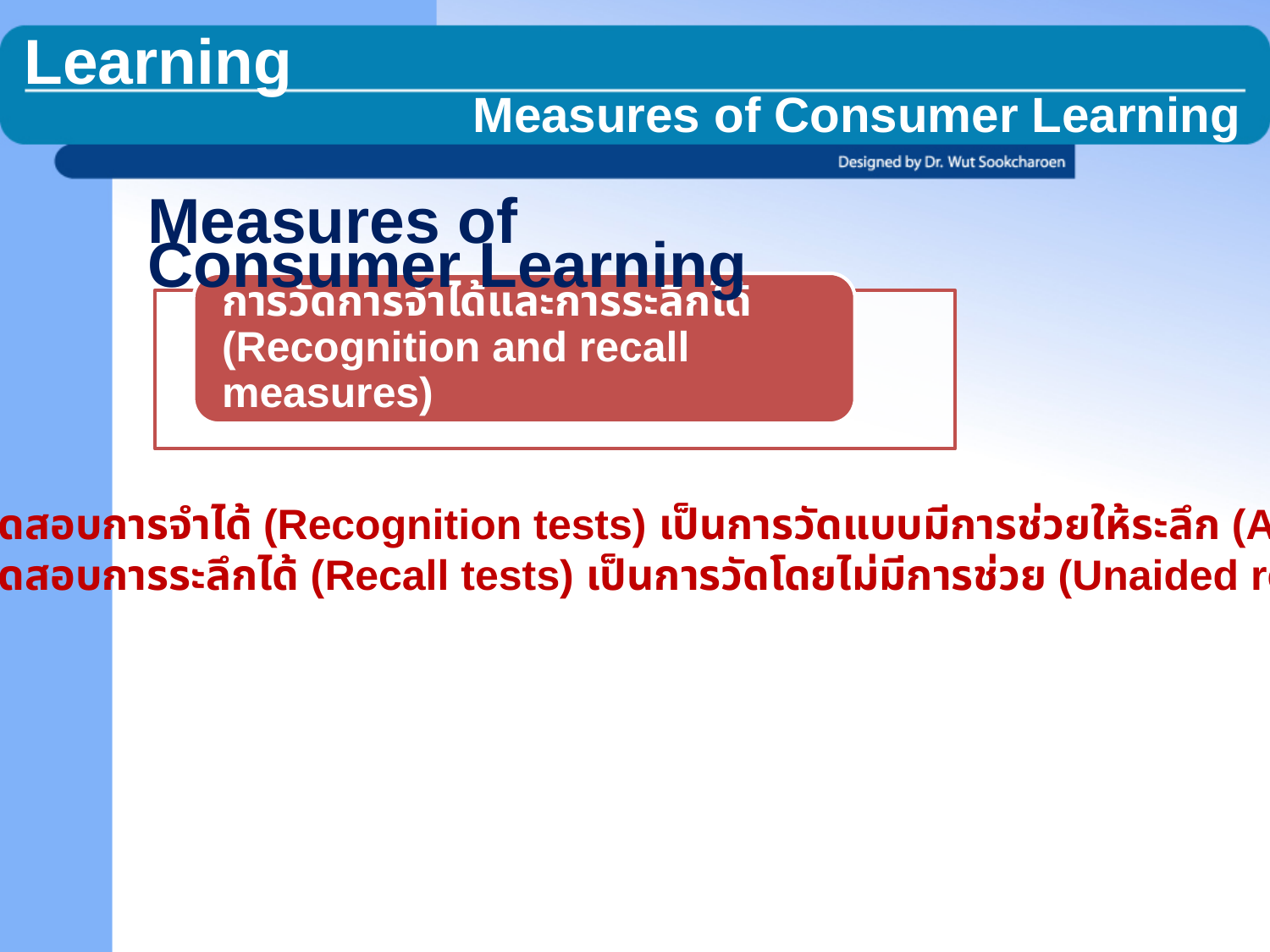

Learning
Measures of Consumer Learning
Measures of Consumer Learning
การวัดการจำได้และการระลึกได้
(Recognition and recall measures)
 การทดสอบการจำได้ (Recognition tests) เป็นการวัดแบบมีการช่วยให้ระลึก (Aided recall)
 การทดสอบการระลึกได้ (Recall tests) เป็นการวัดโดยไม่มีการช่วย (Unaided recall)